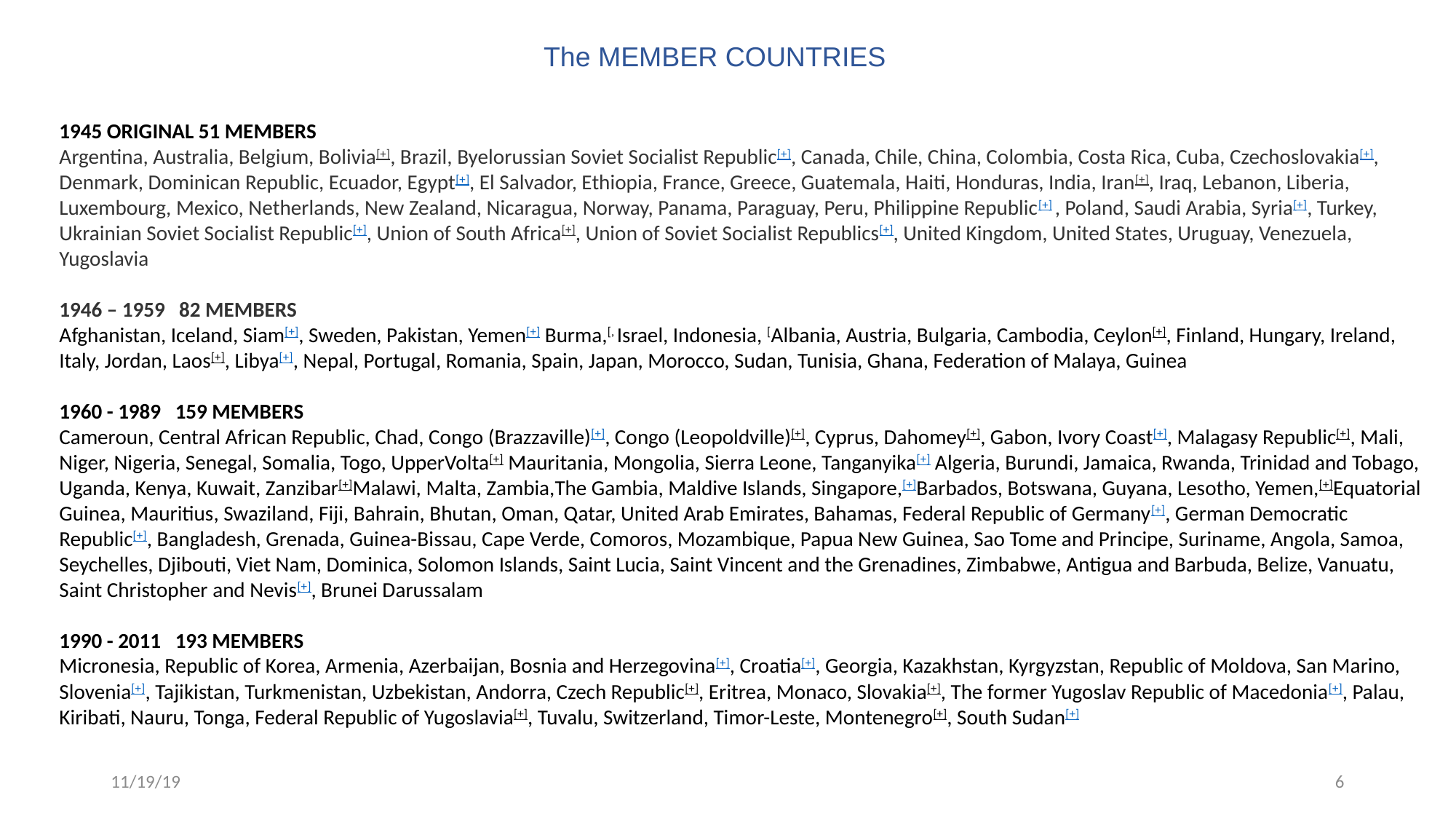

The MEMBER COUNTRIES
1945 ORIGINAL 51 MEMBERS
Argentina, Australia, Belgium, Bolivia[+], Brazil, Byelorussian Soviet Socialist Republic[+], Canada, Chile, China, Colombia, Costa Rica, Cuba, Czechoslovakia[+], Denmark, Dominican Republic, Ecuador, Egypt[+], El Salvador, Ethiopia, France, Greece, Guatemala, Haiti, Honduras, India, Iran[+], Iraq, Lebanon, Liberia, Luxembourg, Mexico, Netherlands, New Zealand, Nicaragua, Norway, Panama, Paraguay, Peru, Philippine Republic[+] , Poland, Saudi Arabia, Syria[+], Turkey, Ukrainian Soviet Socialist Republic[+], Union of South Africa[+], Union of Soviet Socialist Republics[+], United Kingdom, United States, Uruguay, Venezuela, Yugoslavia

1946 – 1959   82 MEMBERS
Afghanistan, Iceland, Siam[+], Sweden, Pakistan, Yemen[+] Burma,[, Israel, Indonesia, [Albania, Austria, Bulgaria, Cambodia, Ceylon[+], Finland, Hungary, Ireland, Italy, Jordan, Laos[+], Libya[+], Nepal, Portugal, Romania, Spain, Japan, Morocco, Sudan, Tunisia, Ghana, Federation of Malaya, Guinea

1960 - 1989   159 MEMBERS
Cameroun, Central African Republic, Chad, Congo (Brazzaville)[+], Congo (Leopoldville)[+], Cyprus, Dahomey[+], Gabon, Ivory Coast[+], Malagasy Republic[+], Mali, Niger, Nigeria, Senegal, Somalia, Togo, UpperVolta[+] Mauritania, Mongolia, Sierra Leone, Tanganyika[+] Algeria, Burundi, Jamaica, Rwanda, Trinidad and Tobago, Uganda, Kenya, Kuwait, Zanzibar[+]Malawi, Malta, Zambia,The Gambia, Maldive Islands, Singapore,[+]Barbados, Botswana, Guyana, Lesotho, Yemen,[+]Equatorial Guinea, Mauritius, Swaziland, Fiji, Bahrain, Bhutan, Oman, Qatar, United Arab Emirates, Bahamas, Federal Republic of Germany[+], German Democratic Republic[+], Bangladesh, Grenada, Guinea-Bissau, Cape Verde, Comoros, Mozambique, Papua New Guinea, Sao Tome and Principe, Suriname, Angola, Samoa, Seychelles, Djibouti, Viet Nam, Dominica, Solomon Islands, Saint Lucia, Saint Vincent and the Grenadines, Zimbabwe, Antigua and Barbuda, Belize, Vanuatu, Saint Christopher and Nevis[+], Brunei Darussalam

1990 - 2011   193 MEMBERS
Micronesia, Republic of Korea, Armenia, Azerbaijan, Bosnia and Herzegovina[+], Croatia[+], Georgia, Kazakhstan, Kyrgyzstan, Republic of Moldova, San Marino, Slovenia[+], Tajikistan, Turkmenistan, Uzbekistan, Andorra, Czech Republic[+], Eritrea, Monaco, Slovakia[+], The former Yugoslav Republic of Macedonia[+], Palau, Kiribati, Nauru, Tonga, Federal Republic of Yugoslavia[+], Tuvalu, Switzerland, Timor-Leste, Montenegro[+], South Sudan[+]

11/19/19

6